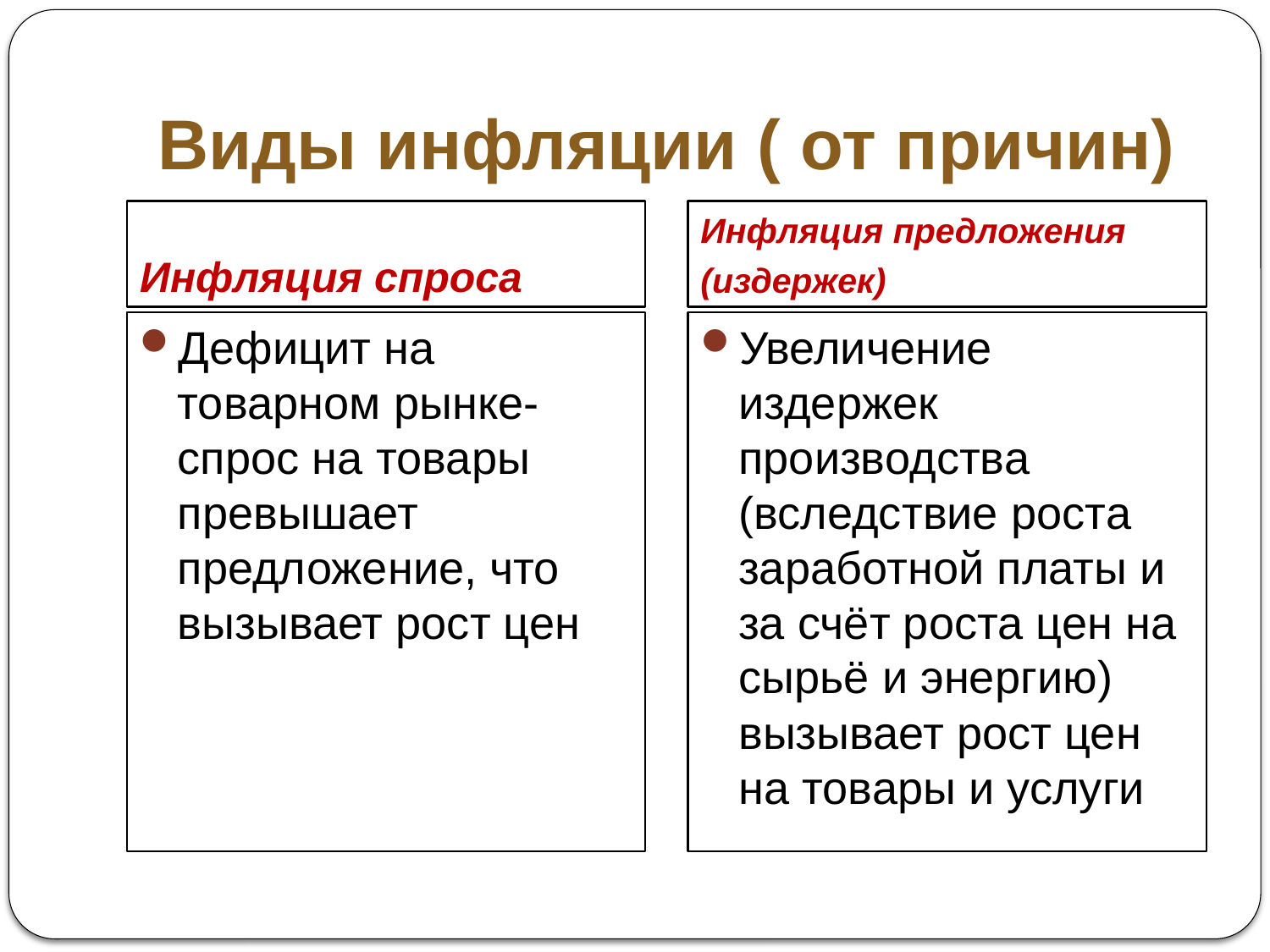

# Виды инфляции ( от причин)
Инфляция спроса
Инфляция предложения
(издержек)
Дефицит на товарном рынке- спрос на товары превышает предложение, что вызывает рост цен
Увеличение издержек производства (вследствие роста заработной платы и за счёт роста цен на сырьё и энергию) вызывает рост цен на товары и услуги